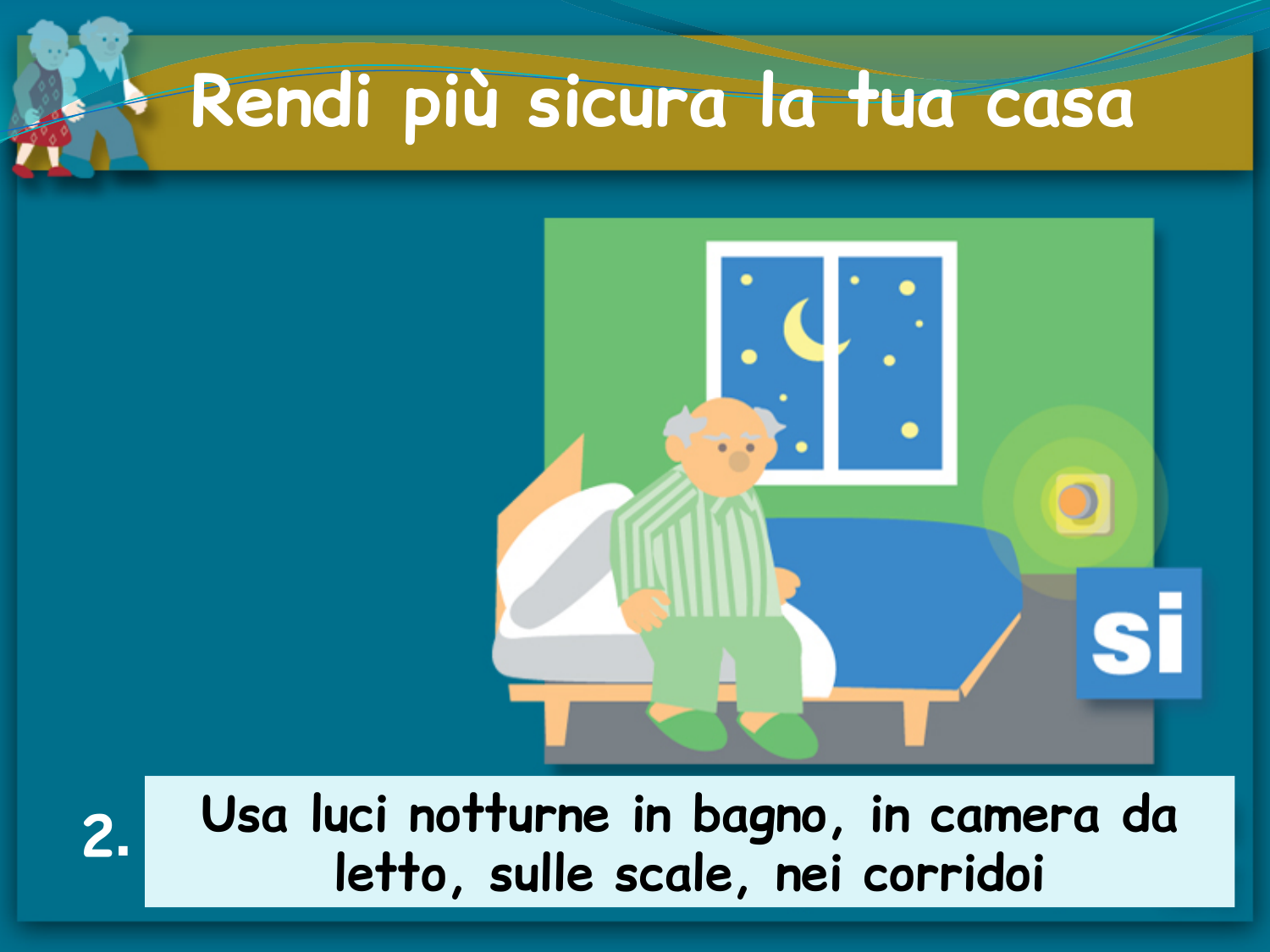

Rendi più sicura la tua casa
Usa luci notturne in bagno, in camera da letto, sulle scale, nei corridoi
2.